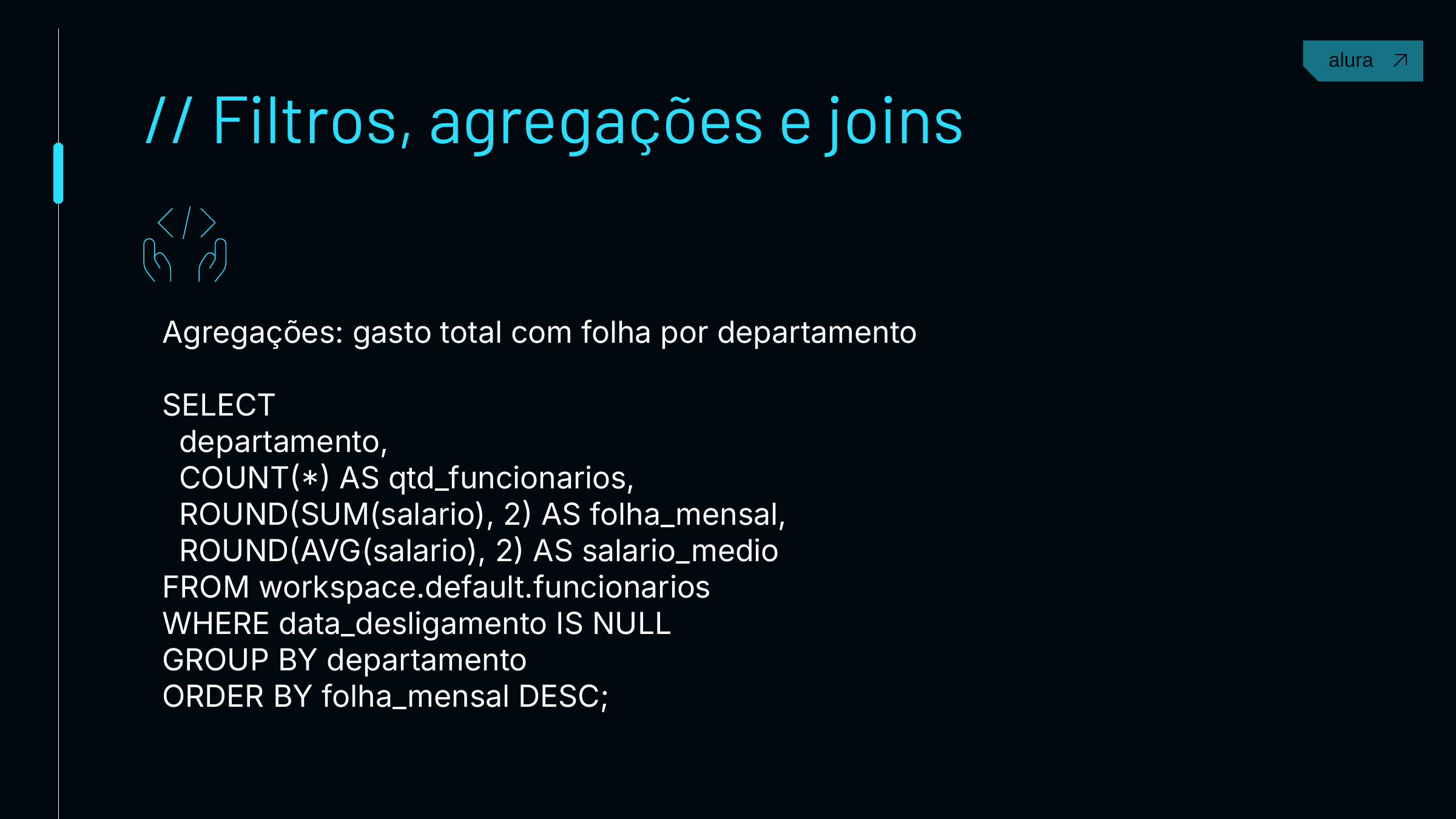

Contact
// Filtros, agregações e joins

Agregações: gasto total com folha por departamento

SELECT
  departamento,
  COUNT(*) AS qtd_funcionarios,
  ROUND(SUM(salario), 2) AS folha_mensal,
  ROUND(AVG(salario), 2) AS salario_medio
FROM workspace.default.funcionarios
WHERE data_desligamento IS NULL
GROUP BY departamento
ORDER BY folha_mensal DESC;